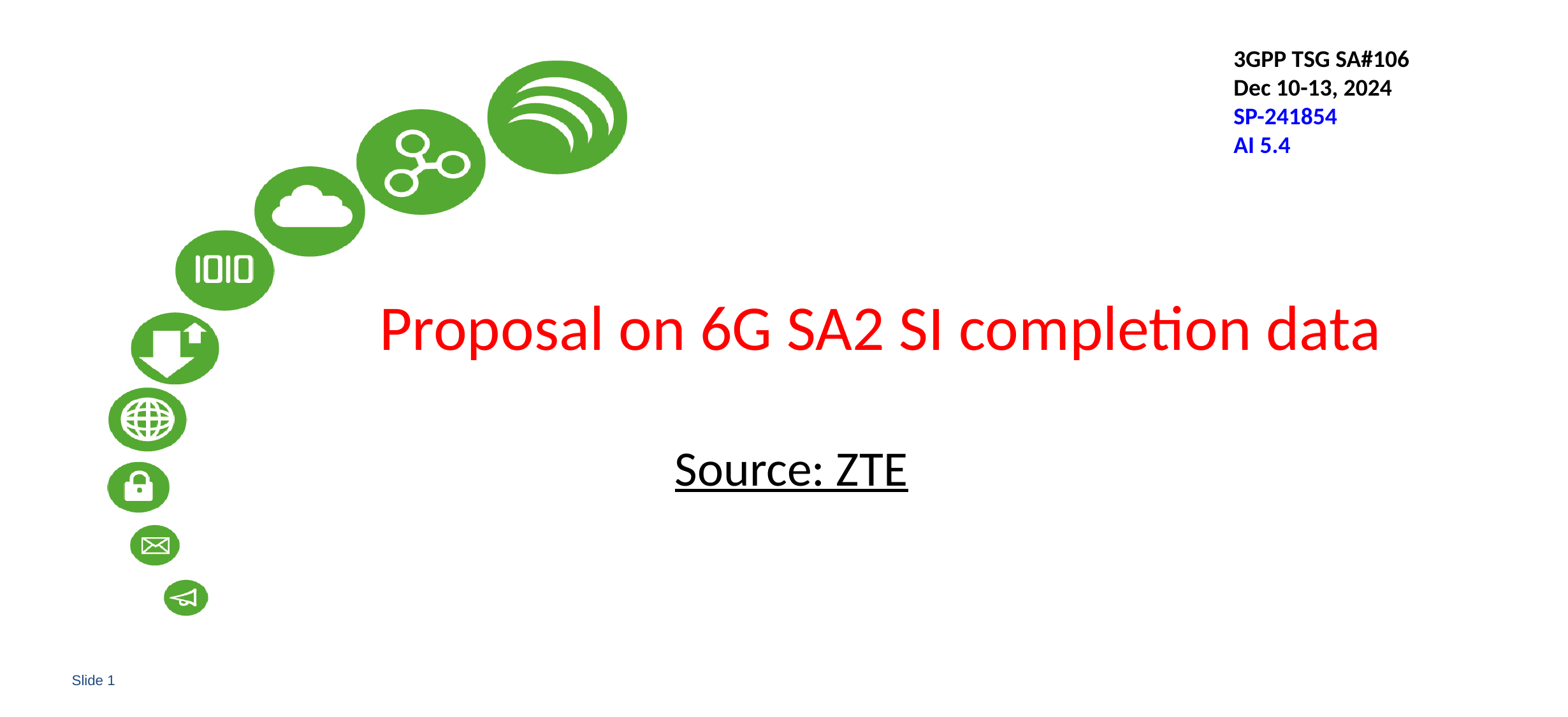

3GPP TSG SA#106
Dec 10-13, 2024
SP-241854
AI 5.4
# Proposal on 6G SA2 SI completion data
Source: ZTE